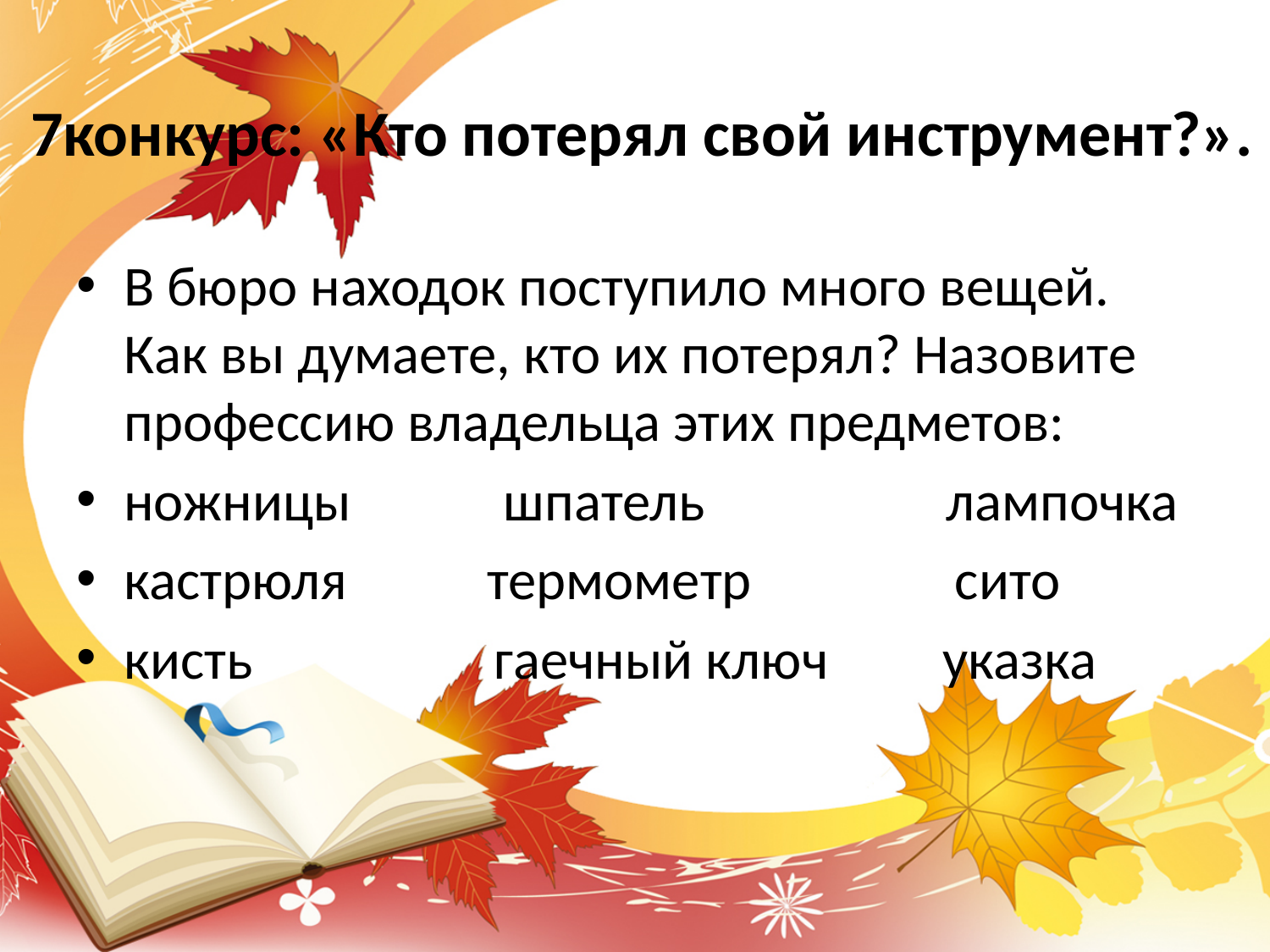

# 7конкурс: «Кто потерял свой инструмент?».
В бюро находок поступило много вещей. Как вы думаете, кто их потерял? Назовите профессию владельца этих предметов:
ножницы            шпатель                   лампочка
кастрюля           термометр                сито
кисть                   гаечный ключ         указка